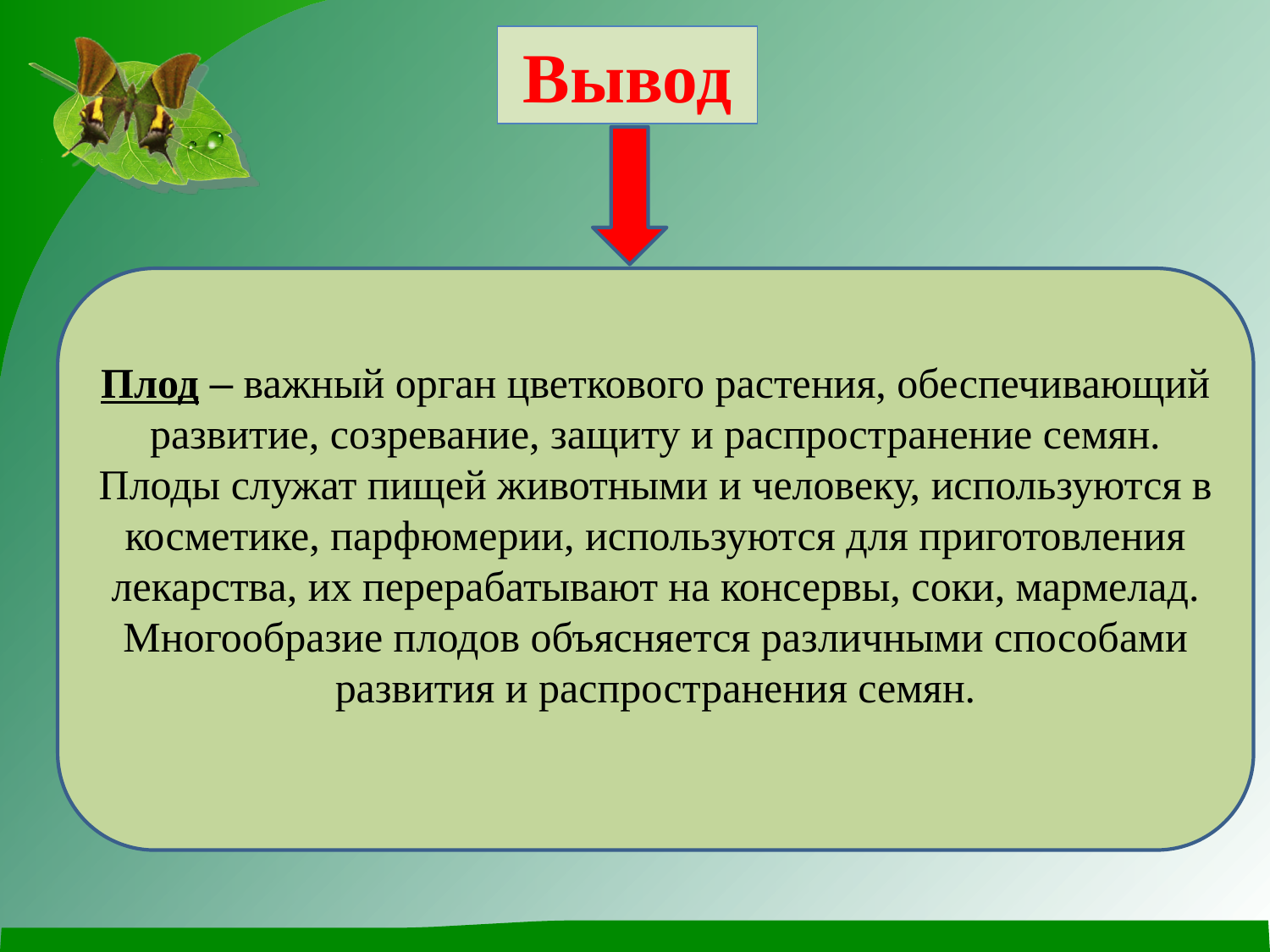

Вывод

Плод – важный орган цветкового растения, обеспечивающий развитие, созревание, защиту и распространение семян. Плоды служат пищей животными и человеку, используются в косметике, парфюмерии, используются для приготовления лекарства, их перерабатывают на консервы, соки, мармелад. Многообразие плодов объясняется различными способами развития и распространения семян.